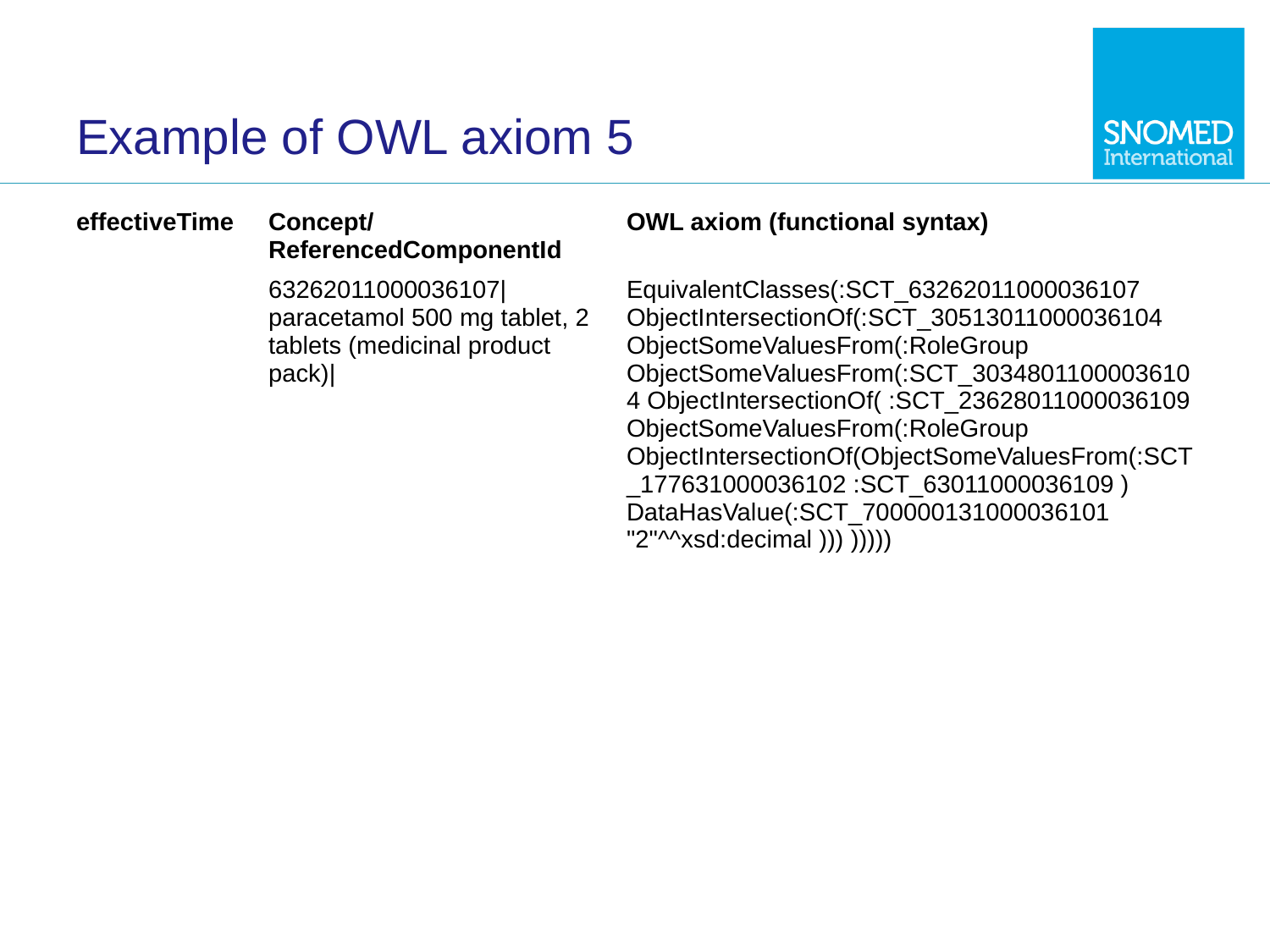

# Example of OWL axiom 5
| effectiveTime | Concept/ReferencedComponentId | OWL axiom (functional syntax) |
| --- | --- | --- |
|  | 63262011000036107|paracetamol 500 mg tablet, 2 tablets (medicinal product pack)| | EquivalentClasses(:SCT\_63262011000036107 ObjectIntersectionOf(:SCT\_30513011000036104 ObjectSomeValuesFrom(:RoleGroup ObjectSomeValuesFrom(:SCT\_30348011000036104 ObjectIntersectionOf( :SCT\_23628011000036109 ObjectSomeValuesFrom(:RoleGroup ObjectIntersectionOf(ObjectSomeValuesFrom(:SCT\_177631000036102 :SCT\_63011000036109 ) DataHasValue(:SCT\_700000131000036101 "2"^^xsd:decimal ))) ))))) |